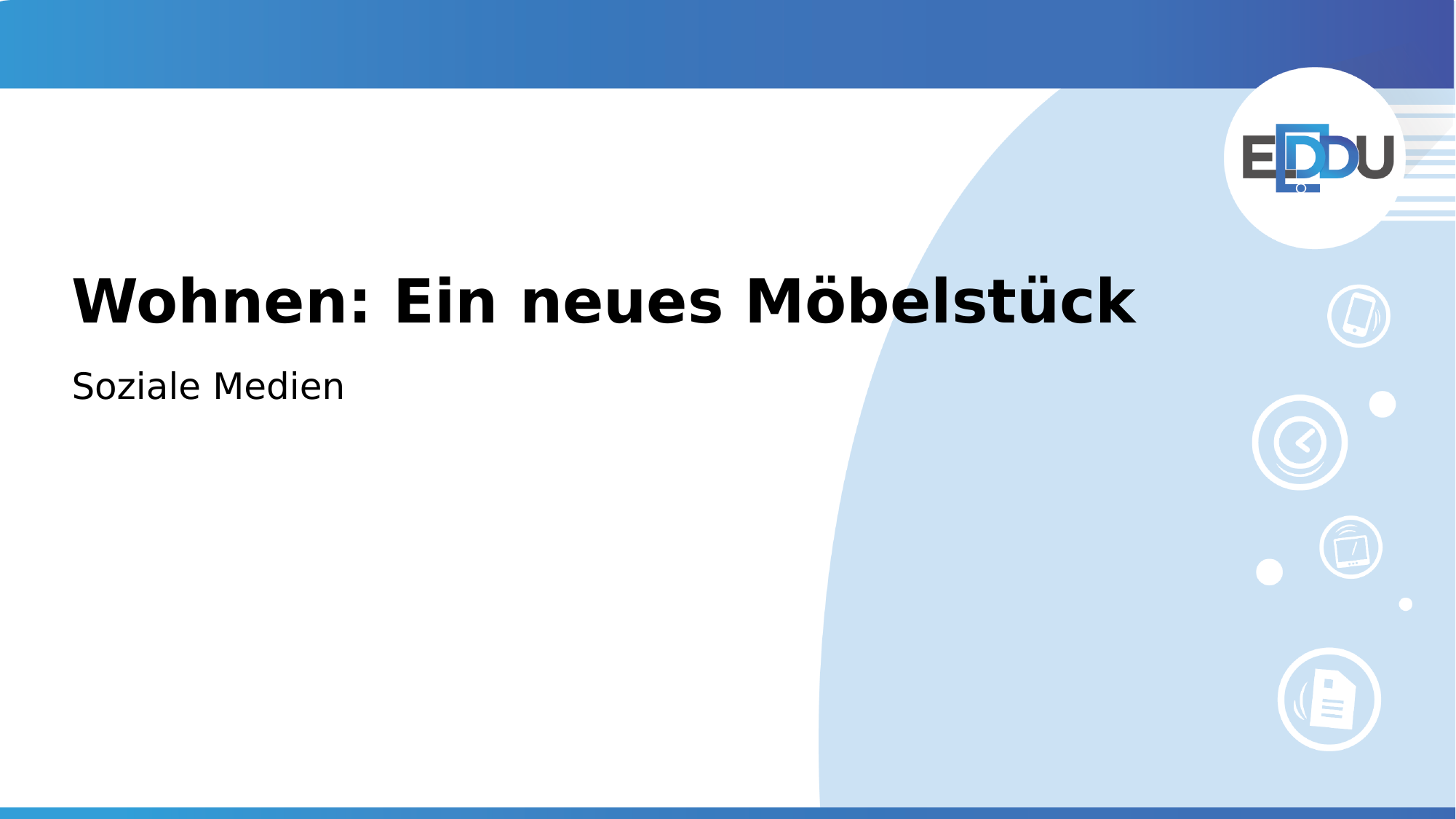

# Wohnen: Ein neues Möbelstück
Soziale Medien